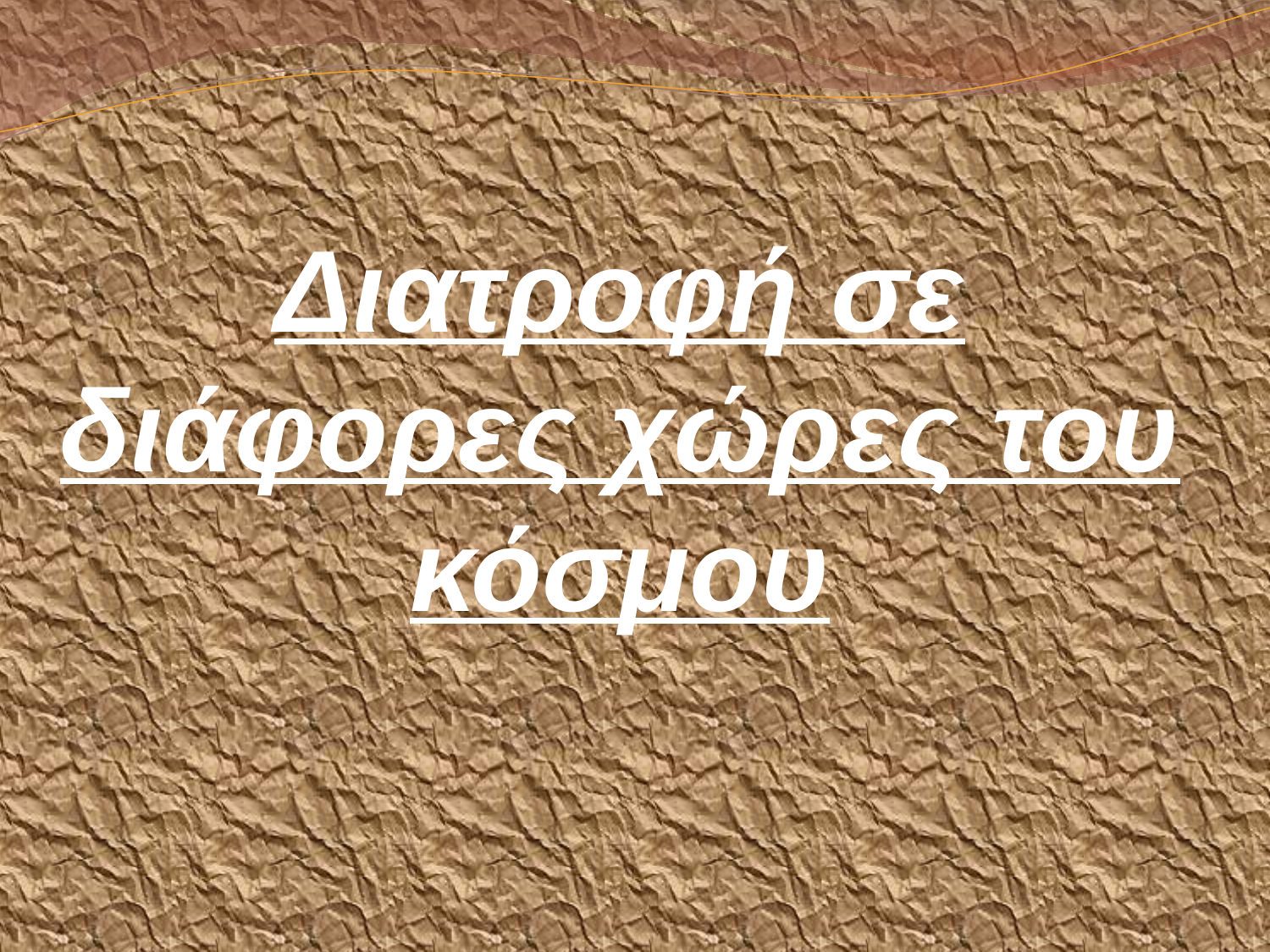

# Διατροφή σε διάφορες χώρες του κόσμου